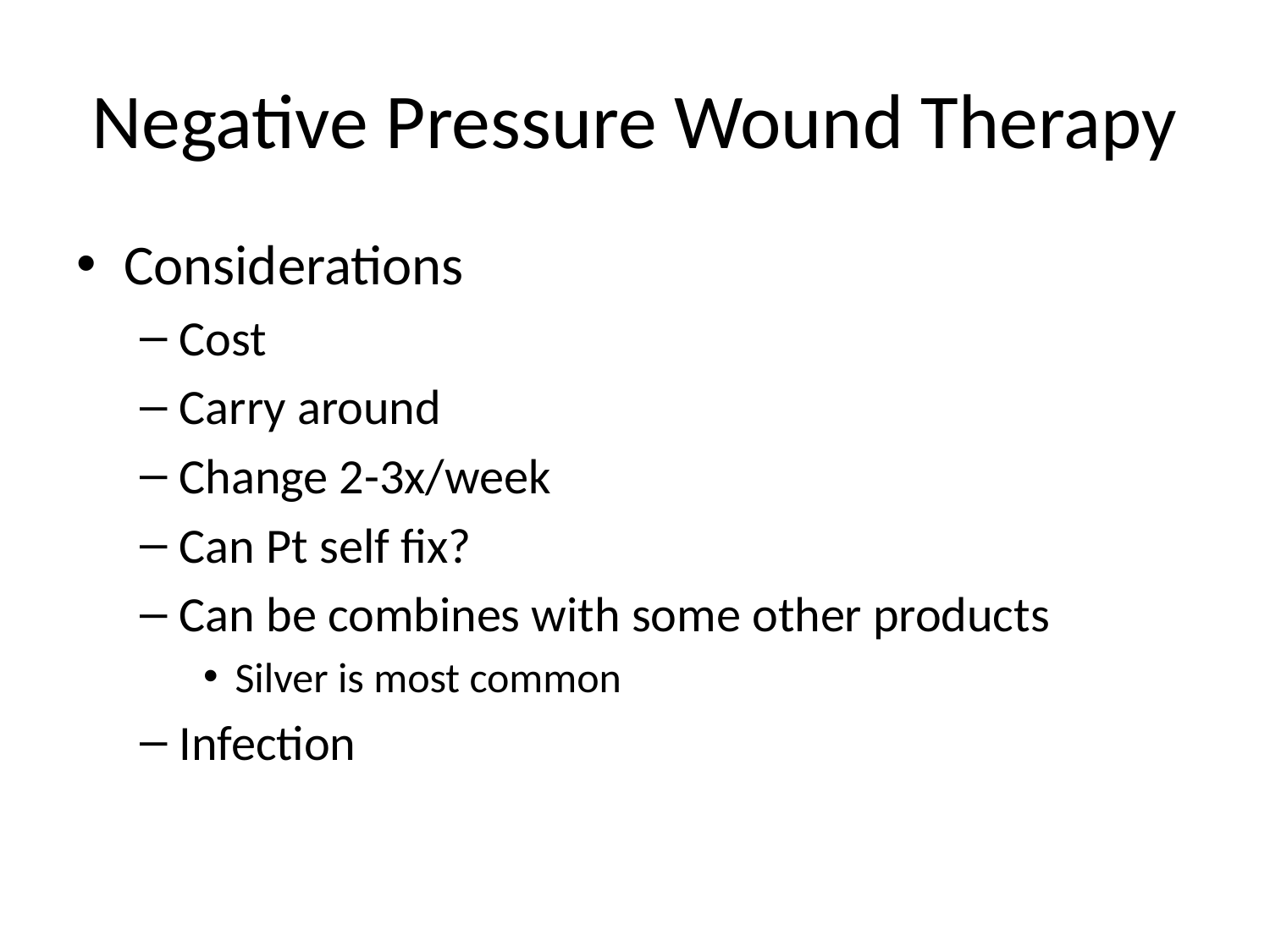

# Negative Pressure Wound Therapy
Considerations
Cost
Carry around
Change 2-3x/week
Can Pt self fix?
Can be combines with some other products
Silver is most common
Infection